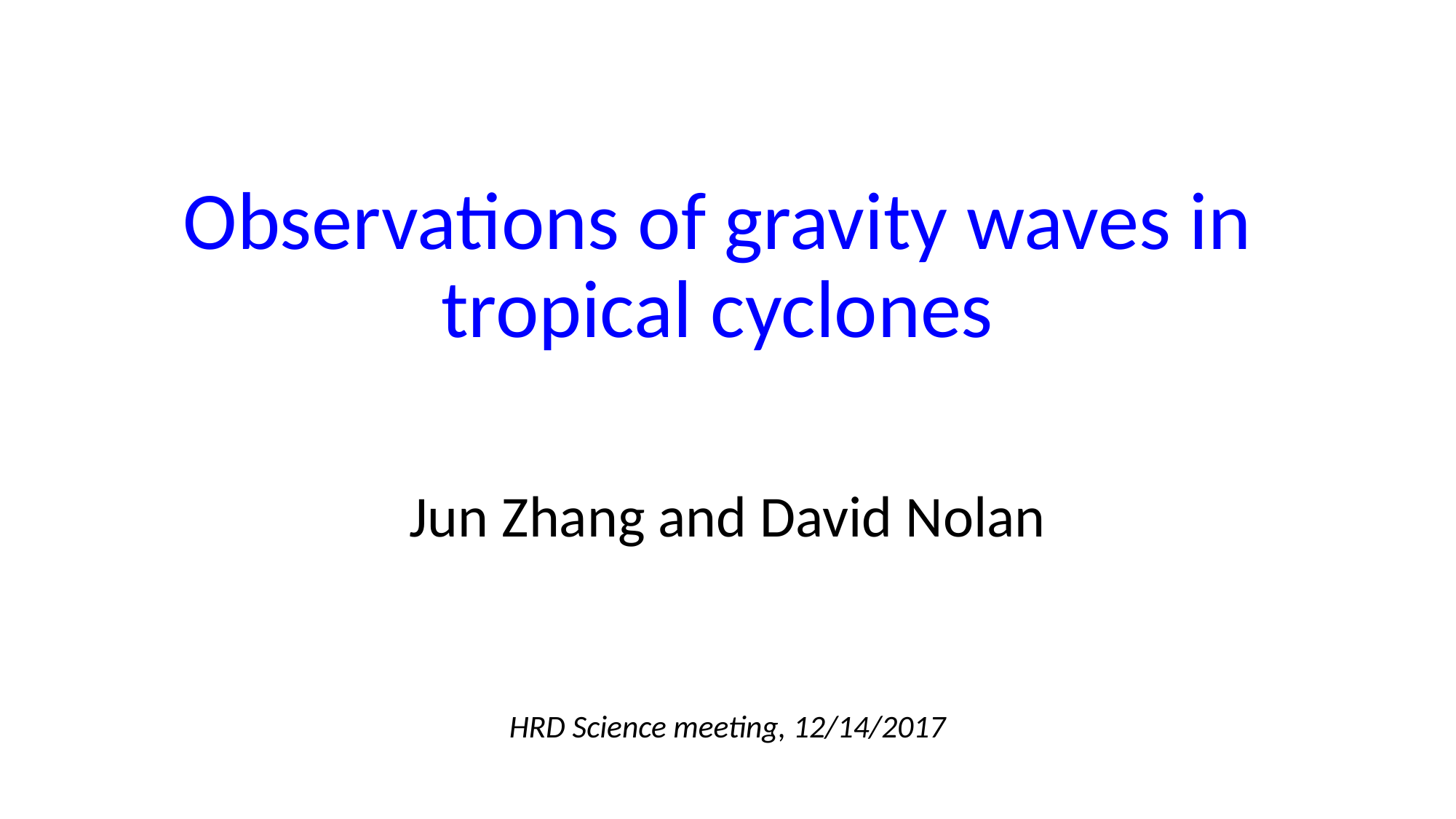

# Observations of gravity waves in tropical cyclones

Jun Zhang and David Nolan

HRD Science meeting, 12/14/2017